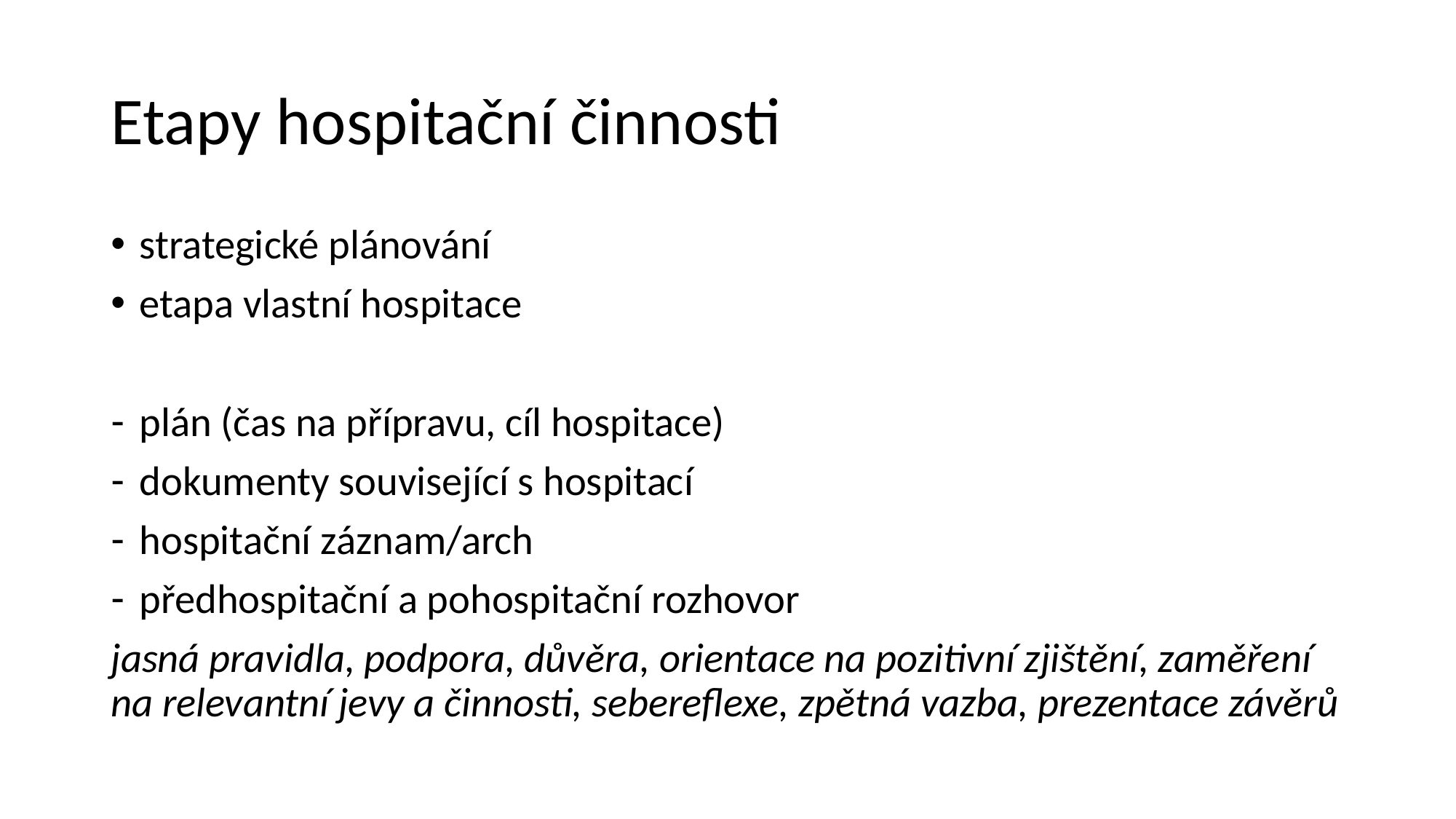

# Etapy hospitační činnosti
strategické plánování
etapa vlastní hospitace

plán (čas na přípravu, cíl hospitace)
dokumenty související s hospitací
hospitační záznam/arch
předhospitační a pohospitační rozhovor
jasná pravidla, podpora, důvěra, orientace na pozitivní zjištění, zaměření na relevantní jevy a činnosti, sebereflexe, zpětná vazba, prezentace závěrů